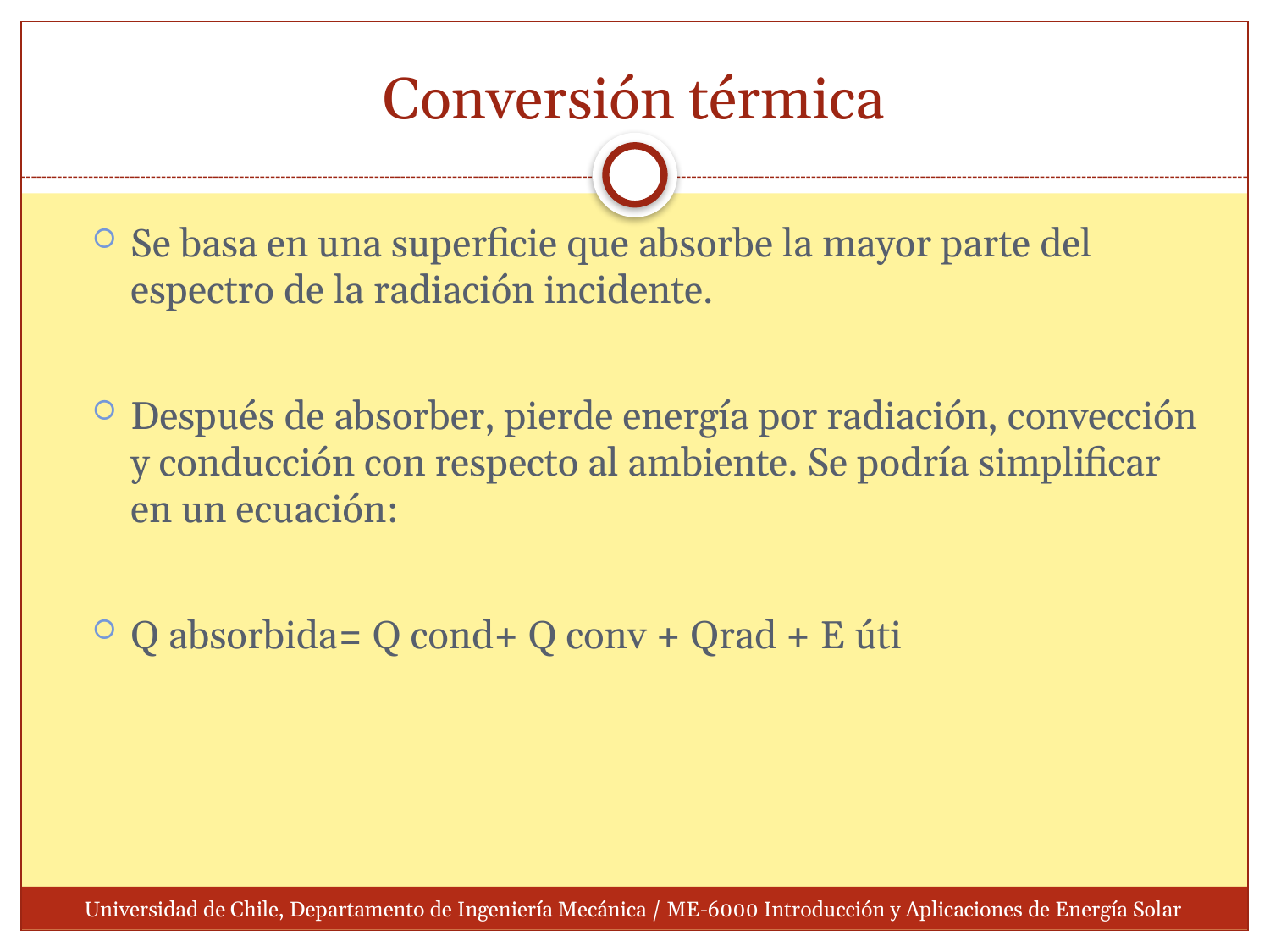

# Conversión térmica
Se basa en una superficie que absorbe la mayor parte del espectro de la radiación incidente.

Después de absorber, pierde energía por radiación, convección y conducción con respecto al ambiente. Se podría simplificar en un ecuación:

Q absorbida= Q cond+ Q conv + Qrad + E úti

Universidad de Chile, Departamento de Ingeniería Mecánica / ME-6000 Introducción y Aplicaciones de Energía Solar